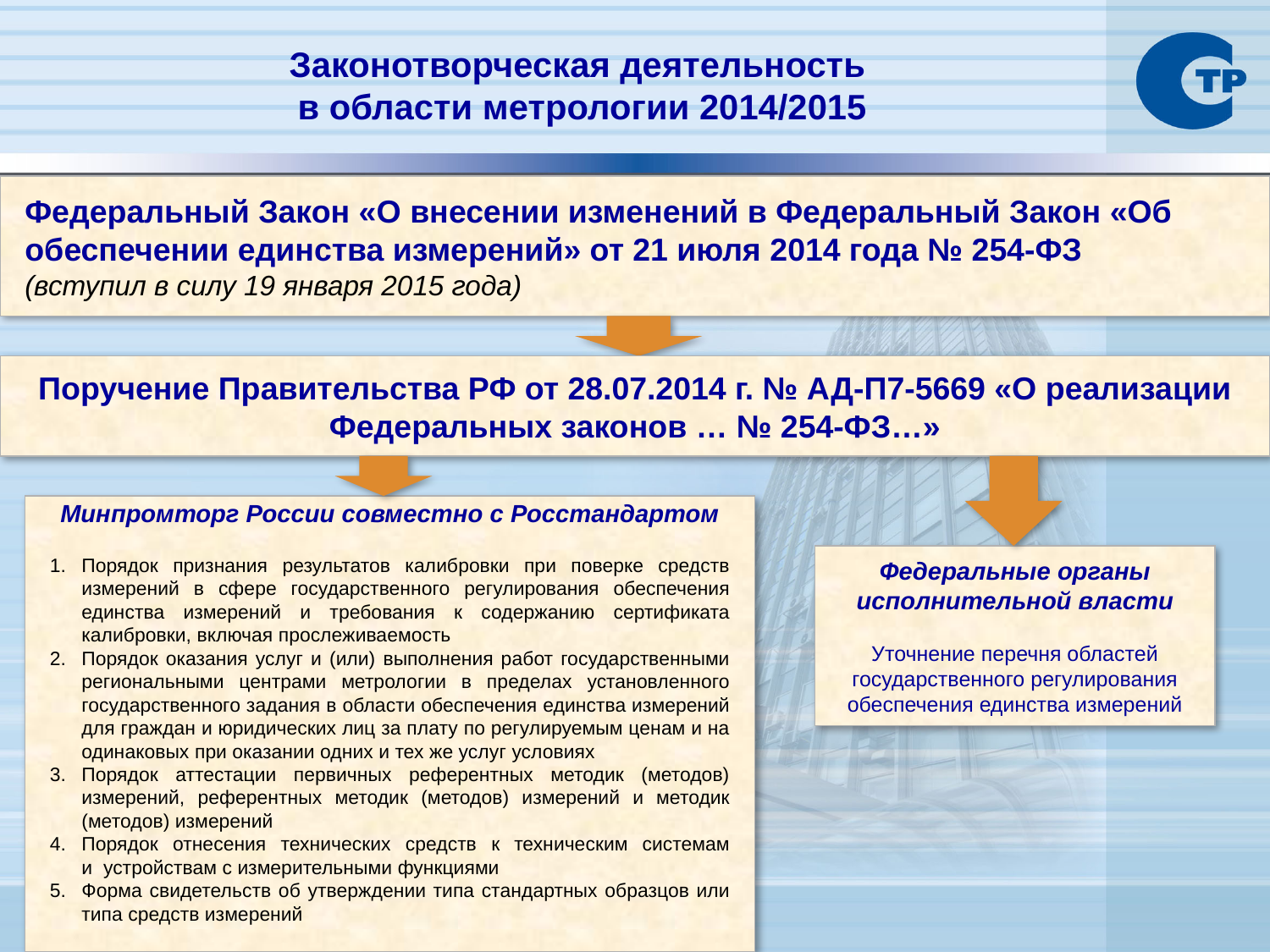

Законотворческая деятельность
в области метрологии 2014/2015
Федеральный Закон «О внесении изменений в Федеральный Закон «Об обеспечении единства измерений» от 21 июля 2014 года № 254-ФЗ
(вступил в силу 19 января 2015 года)

Поручение Правительства РФ от 28.07.2014 г. № АД-П7-5669 «О реализации Федеральных законов … № 254-ФЗ…»

Минпромторг России совместно с Росстандартом
Порядок признания результатов калибровки при поверке средств измерений в сфере государственного регулирования обеспечения единства измерений и требования к содержанию сертификата калибровки, включая прослеживаемость
Порядок оказания услуг и (или) выполнения работ государственными региональными центрами метрологии в пределах установленного государственного задания в области обеспечения единства измерений для граждан и юридических лиц за плату по регулируемым ценам и на одинаковых при оказании одних и тех же услуг условиях
Порядок аттестации первичных референтных методик (методов) измерений, референтных методик (методов) измерений и методик (методов) измерений
Порядок отнесения технических средств к техническим системам и  устройствам с измерительными функциями
Форма свидетельств об утверждении типа стандартных образцов или типа средств измерений

Федеральные органы исполнительной власти

Уточнение перечня областей государственного регулирования обеспечения единства измерений